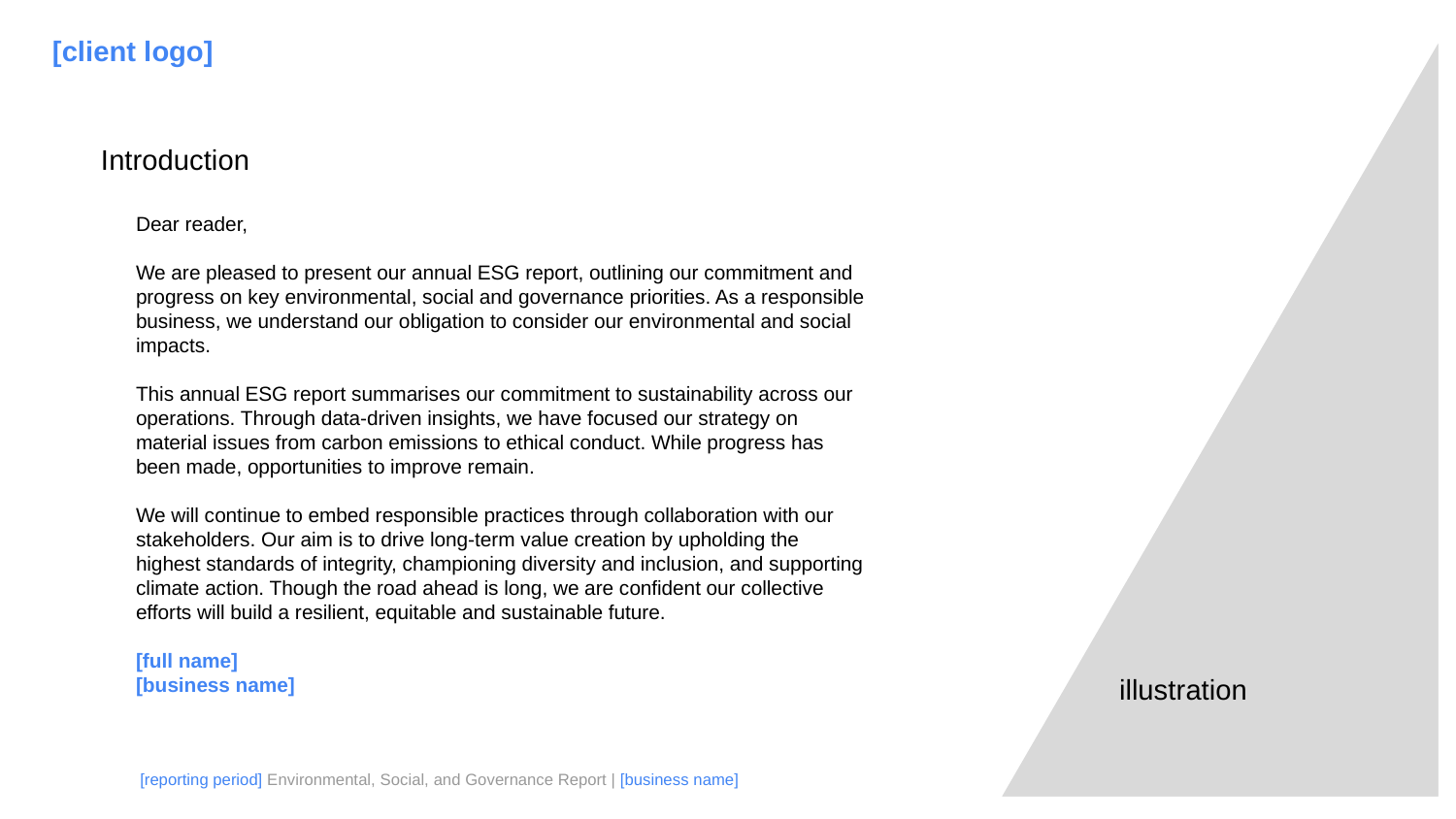

[client logo]

Introduction
Dear reader,

We are pleased to present our annual ESG report, outlining our commitment and progress on key environmental, social and governance priorities. As a responsible business, we understand our obligation to consider our environmental and social impacts.

This annual ESG report summarises our commitment to sustainability across our operations. Through data-driven insights, we have focused our strategy on material issues from carbon emissions to ethical conduct. While progress has been made, opportunities to improve remain.

We will continue to embed responsible practices through collaboration with our stakeholders. Our aim is to drive long-term value creation by upholding the highest standards of integrity, championing diversity and inclusion, and supporting climate action. Though the road ahead is long, we are confident our collective efforts will build a resilient, equitable and sustainable future.

[full name]
[business name]
illustration
[reporting period] Environmental, Social, and Governance Report | [business name]